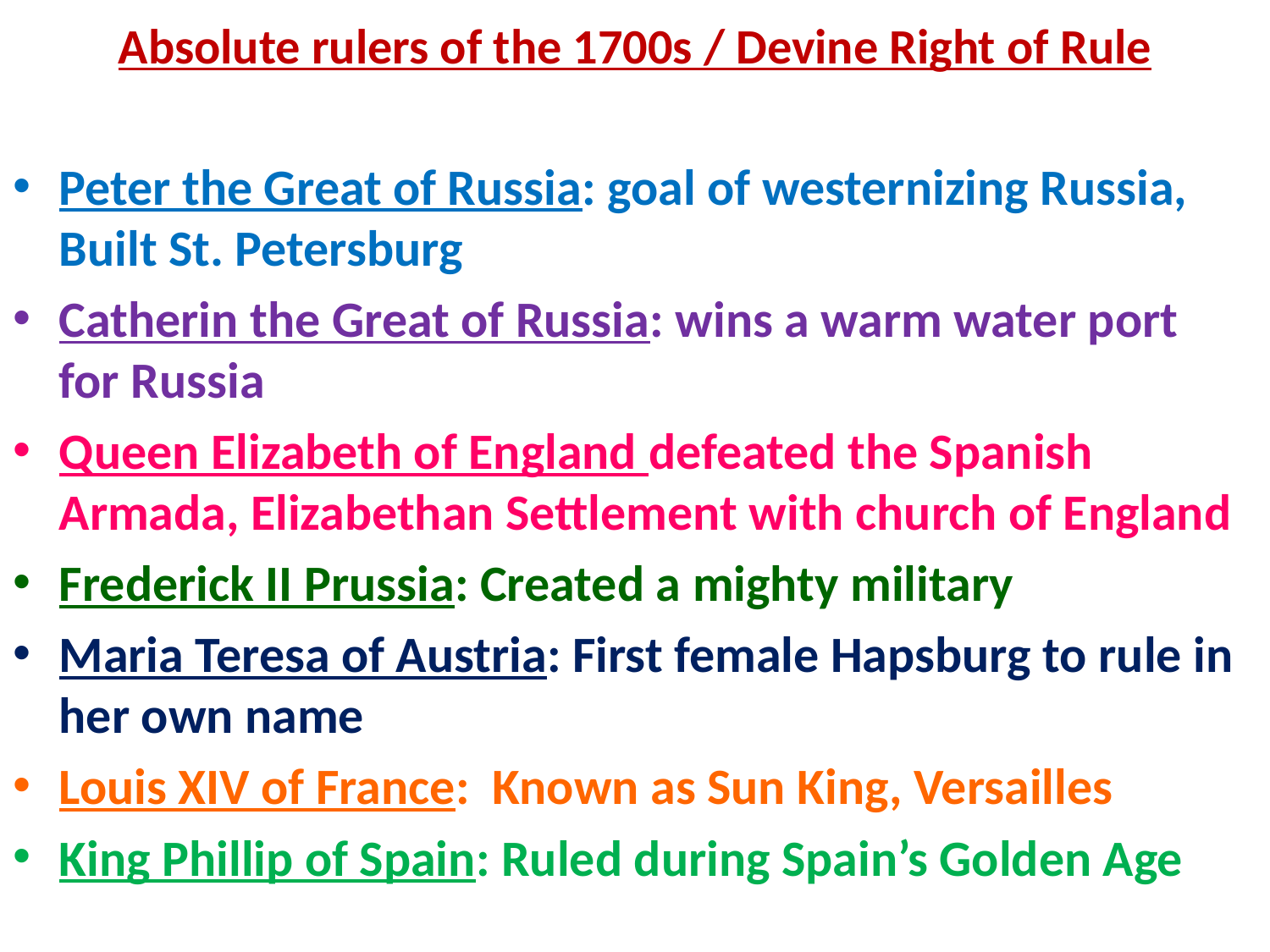

# Absolute rulers of the 1700s / Devine Right of Rule
Peter the Great of Russia: goal of westernizing Russia,  Built St. Petersburg
Catherin the Great of Russia: wins a warm water port for Russia
Queen Elizabeth of England defeated the Spanish Armada, Elizabethan Settlement with church of England
Frederick II Prussia: Created a mighty military
Maria Teresa of Austria: First female Hapsburg to rule in her own name
Louis XIV of France:  Known as Sun King, Versailles
King Phillip of Spain: Ruled during Spain’s Golden Age